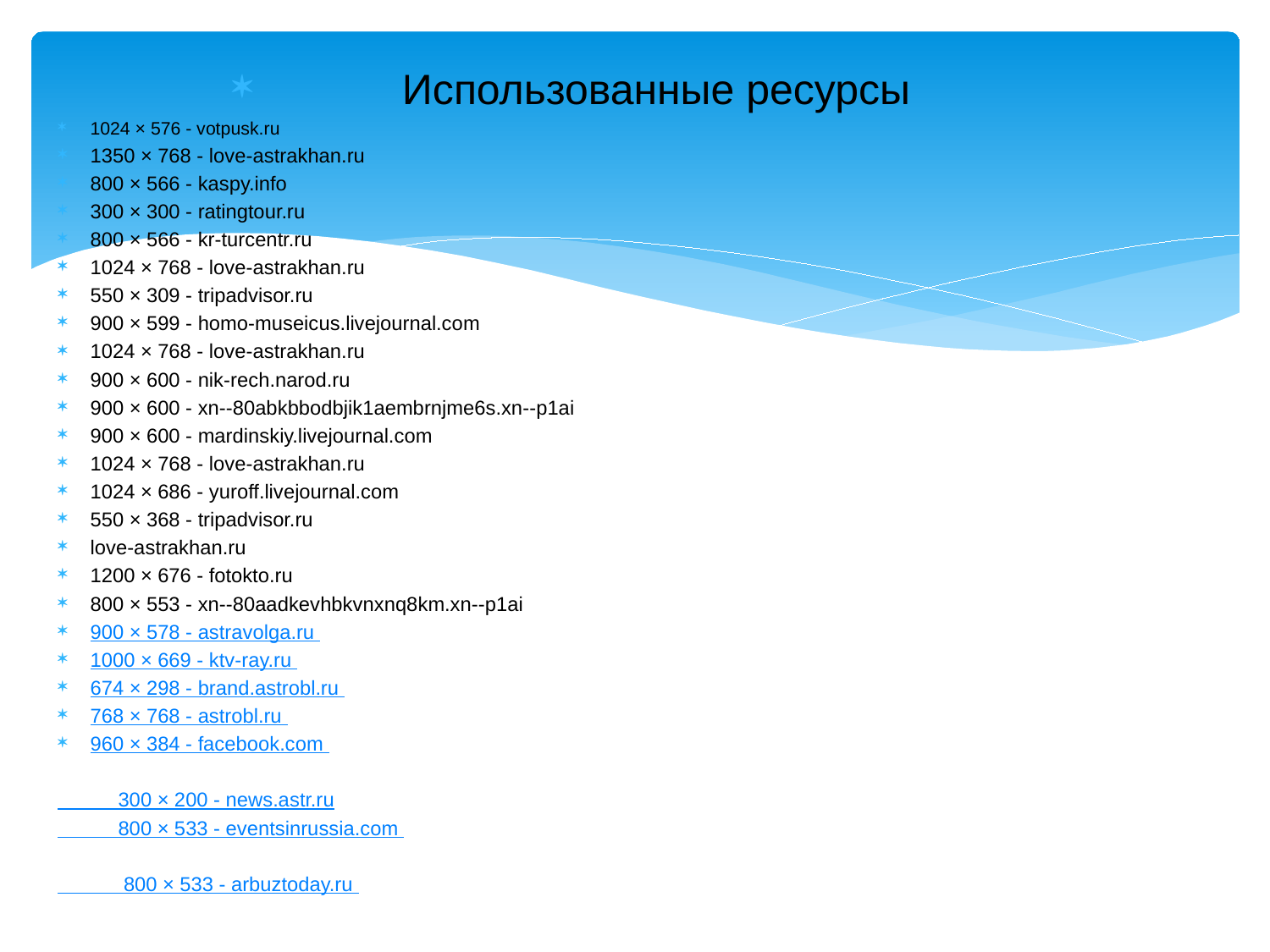

Использованные ресурсы
1024 × 576 - votpusk.ru
1350 × 768 - love-astrakhan.ru
800 × 566 - kaspy.info
300 × 300 - ratingtour.ru
800 × 566 - kr-turcentr.ru
1024 × 768 - love-astrakhan.ru
550 × 309 - tripadvisor.ru
900 × 599 - homo-museicus.livejournal.com
1024 × 768 - love-astrakhan.ru
900 × 600 - nik-rech.narod.ru
900 × 600 - xn--80abkbbodbjik1aembrnjme6s.xn--p1ai
900 × 600 - mardinskiy.livejournal.com
1024 × 768 - love-astrakhan.ru
1024 × 686 - yuroff.livejournal.com
550 × 368 - tripadvisor.ru
love-astrakhan.ru
1200 × 676 - fotokto.ru
800 × 553 - xn--80aadkevhbkvnxnq8km.xn--p1ai
900 × 578 - astravolga.ru
1000 × 669 - ktv-ray.ru
674 × 298 - brand.astrobl.ru
768 × 768 - astrobl.ru
960 × 384 - facebook.com

           300 × 200 - news.astr.ru
           800 × 533 - eventsinrussia.com

            800 × 533 - arbuztoday.ru